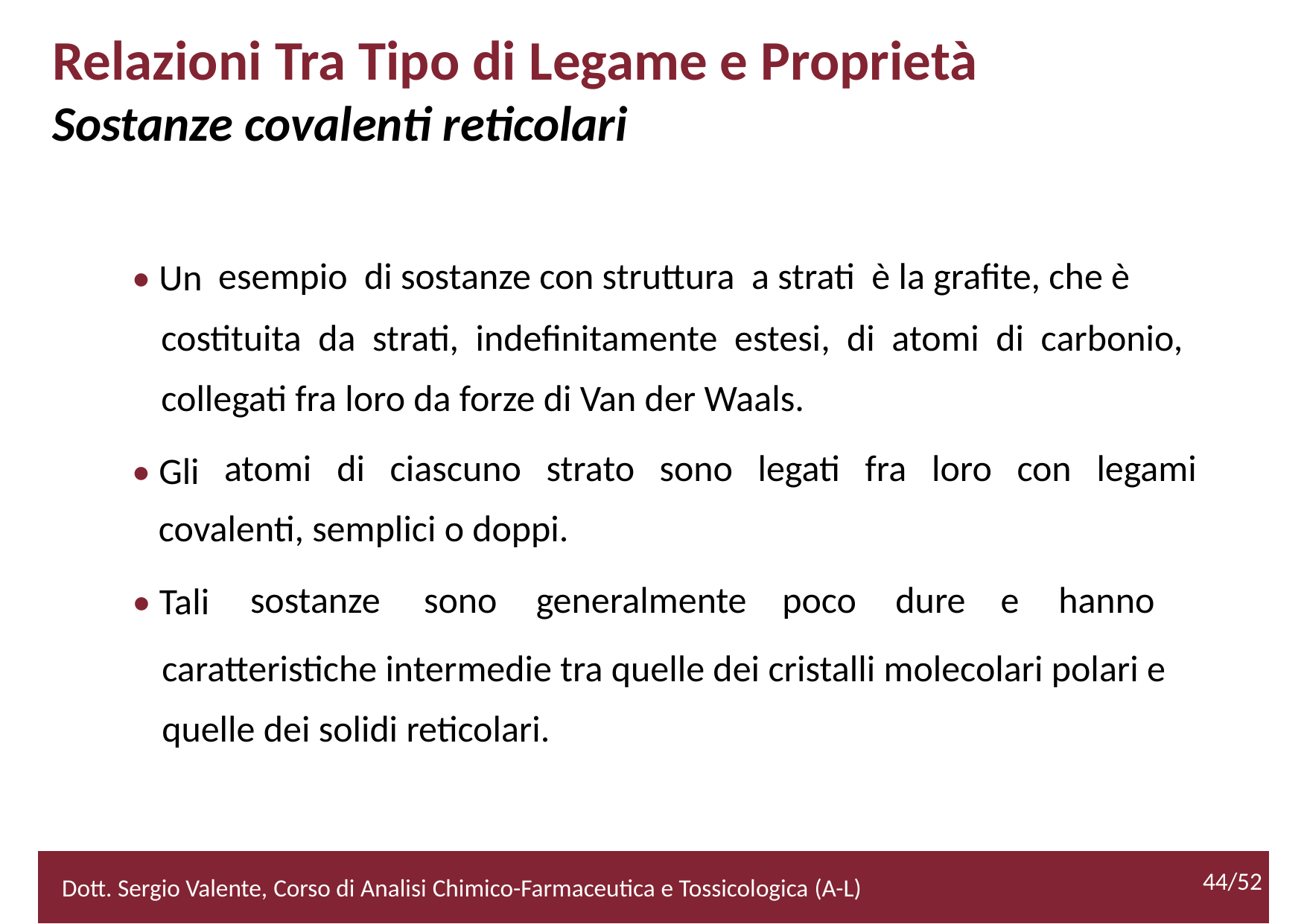

Relazioni Tra Tipo di Legame e Proprietà
Sostanze covalenti reticolari
• Un
esempio  di sostanze con struttura  a strati  è la grafite, che è
costituita  da  strati,  indefinitamente  estesi,  di  atomi  di  carbonio,

collegati fra loro da forze di Van der Waals.
• Gli
atomi   di   ciascuno   strato   sono   legati   fra   loro   con   legami
covalenti, semplici o doppi.
• Tali
sostanze
sono
generalmente
poco
dure
e
hanno
	caratteristiche intermedie tra quelle dei cristalli molecolari polari e

	quelle dei solidi reticolari.

		44/52

44/52
Dott. Sergio Valente, Corso di Analisi Chimico-Farmaceutica e Tossicologica (A-L)